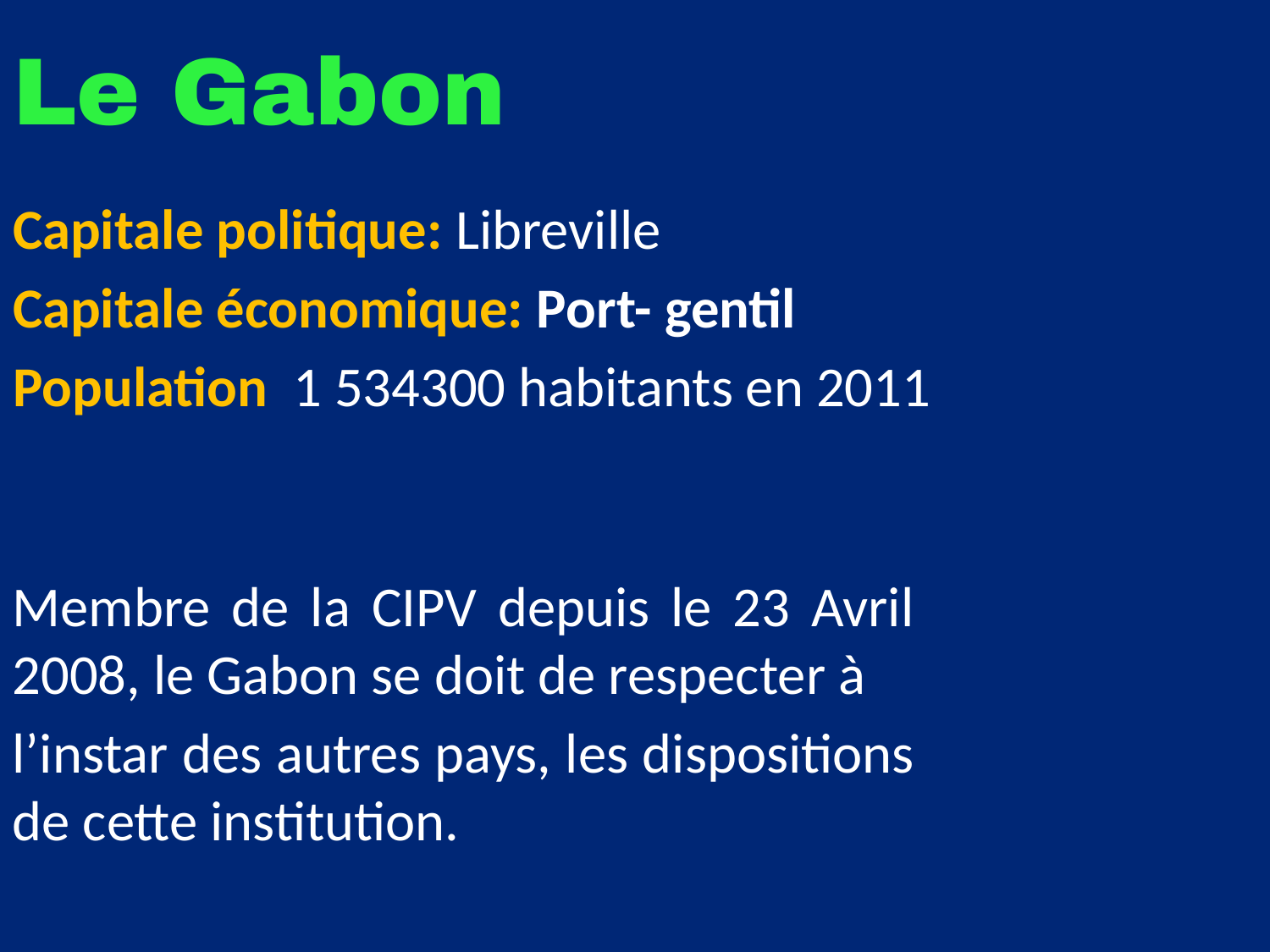

# Le Gabon
Capitale politique: Libreville
Capitale économique: Port- gentil
Population  1 534300 habitants en 2011

Membre de la CIPV depuis le 23 Avril 2008, le Gabon se doit de respecter à
l’instar des autres pays, les dispositions de cette institution.